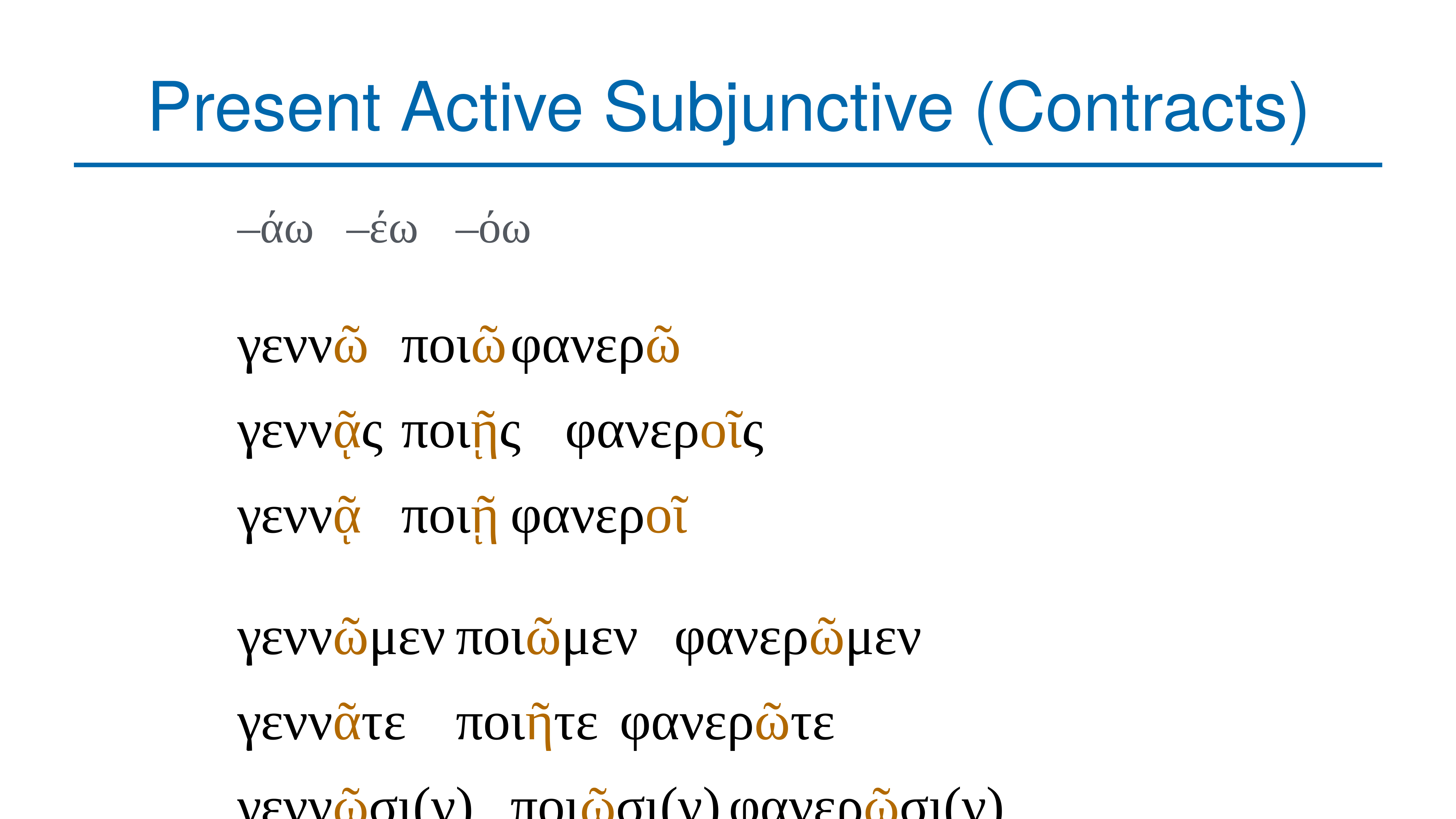

# Present Active Subjunctive (Contracts)
–άω	–έω	–όω
γεννῶ	ποιῶ	φανερῶ
γεννᾷς	ποιῇς	φανεροῖς
γεννᾷ	ποιῇ	φανεροῖ
γεννῶμεν	ποιῶμεν	φανερῶμεν
γεννᾶτε	ποιῆτε	φανερῶτε
γεννῶσι(ν)	ποιῶσι(ν)	φανερῶσι(ν)